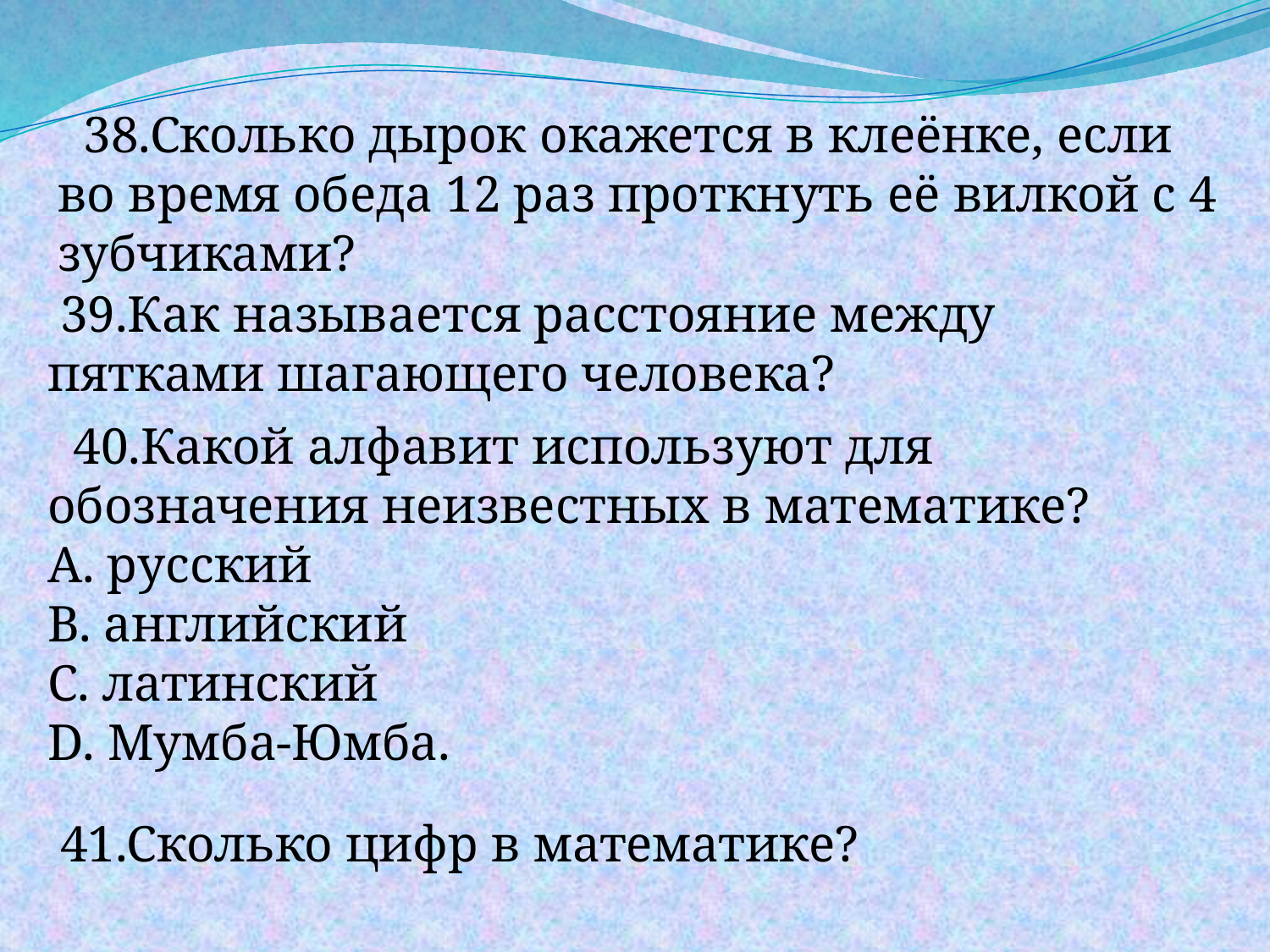

38.Сколько дырок окажется в клеёнке, если во время обеда 12 раз проткнуть её вилкой с 4 зубчиками?
 39.Как называется расстояние между пятками шагающего человека?
  40.Какой алфавит используют для обозначения неизвестных в математике?
А. русский
В. английский
С. латинский
D. Мумба-Юмба.
 41.Сколько цифр в математике?